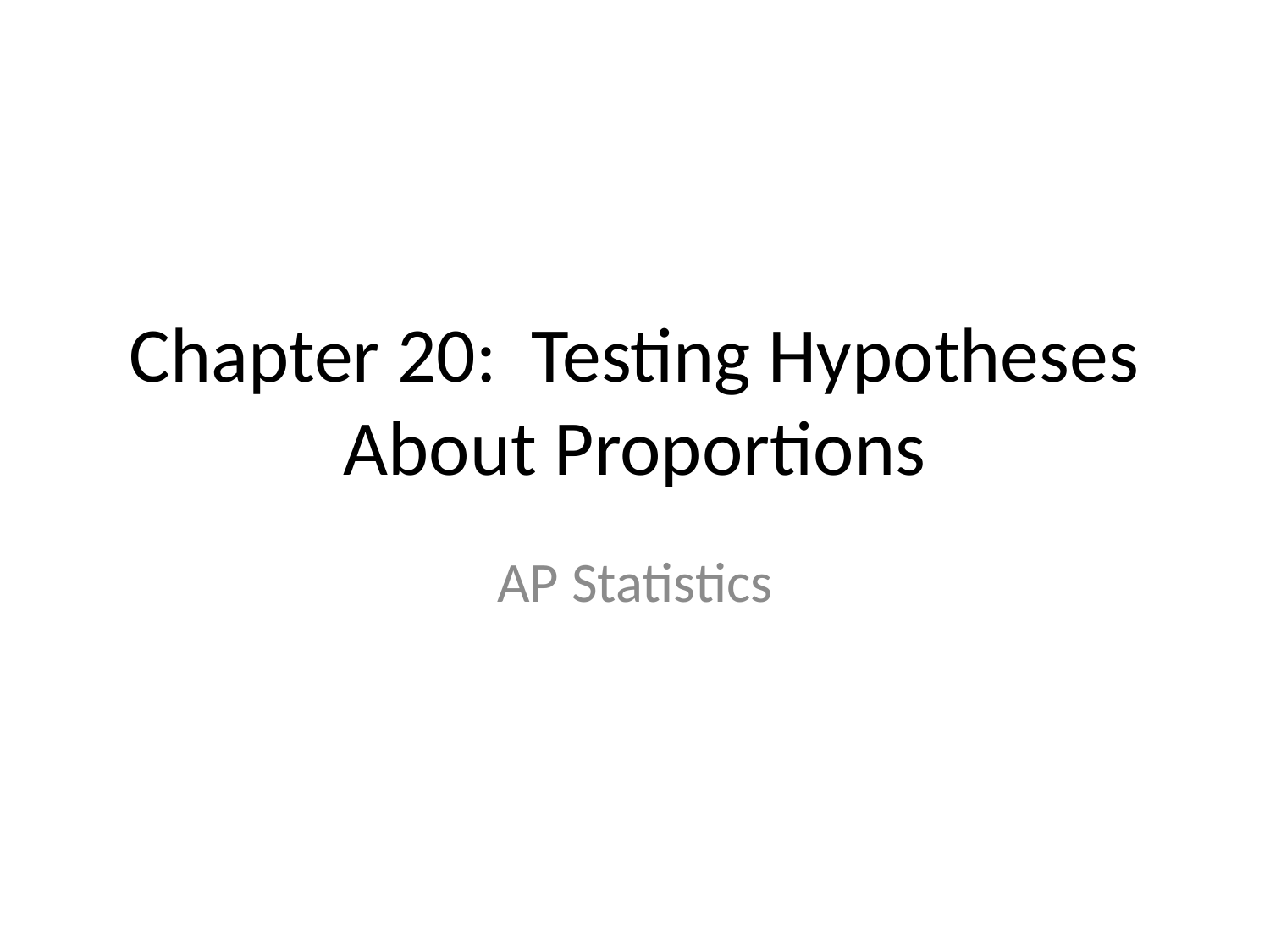

# Chapter 20:  Testing Hypotheses About Proportions
AP Statistics